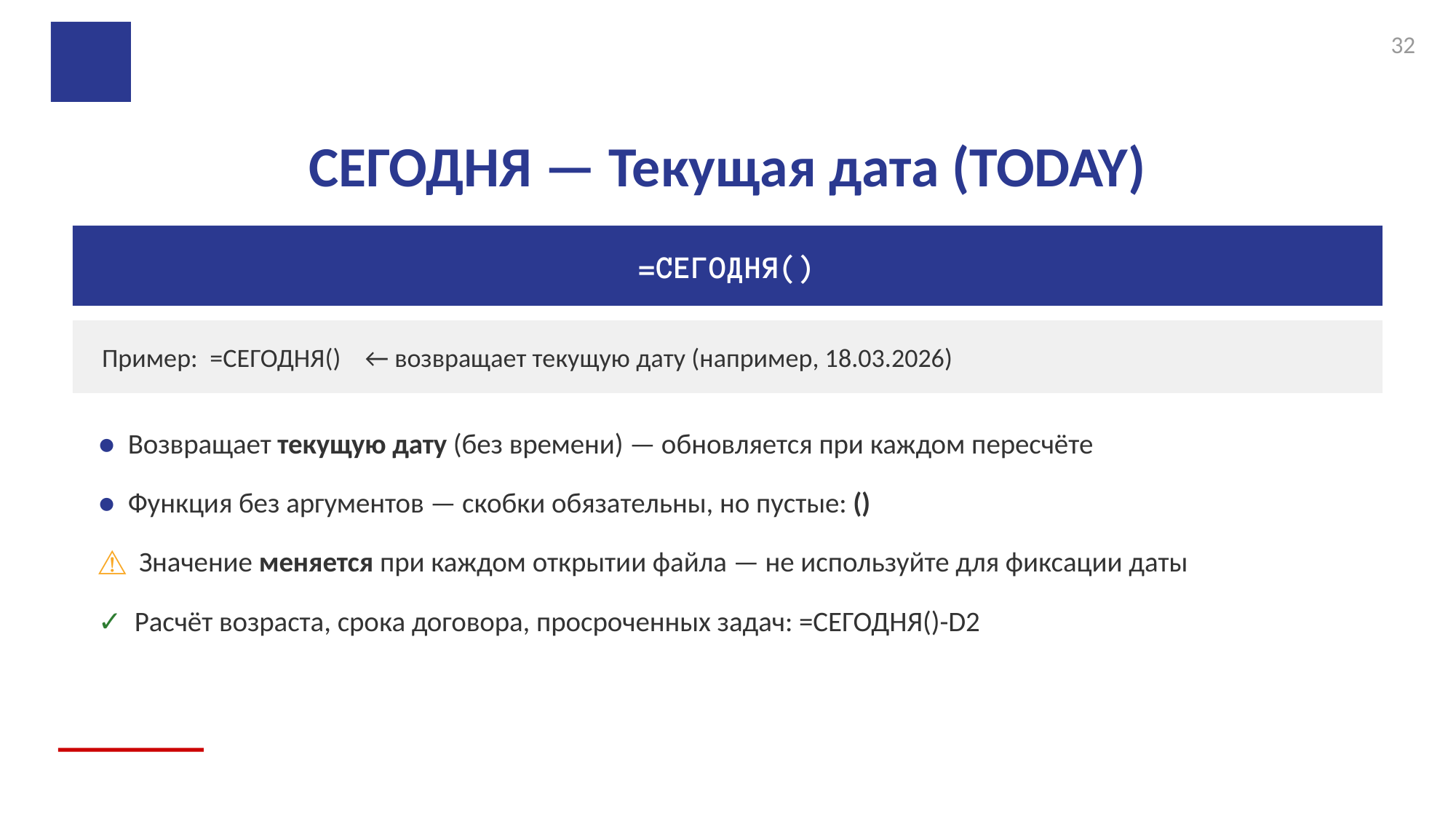

32

СЕГОДНЯ — Текущая дата (TODAY)

=СЕГОДНЯ()

Пример:  =СЕГОДНЯ()    ← возвращает текущую дату (например, 18.03.2026)
●  Возвращает текущую дату (без времени) — обновляется при каждом пересчёте
●  Функция без аргументов — скобки обязательны, но пустые: ()
⚠  Значение меняется при каждом открытии файла — не используйте для фиксации даты
✓  Расчёт возраста, срока договора, просроченных задач: =СЕГОДНЯ()-D2